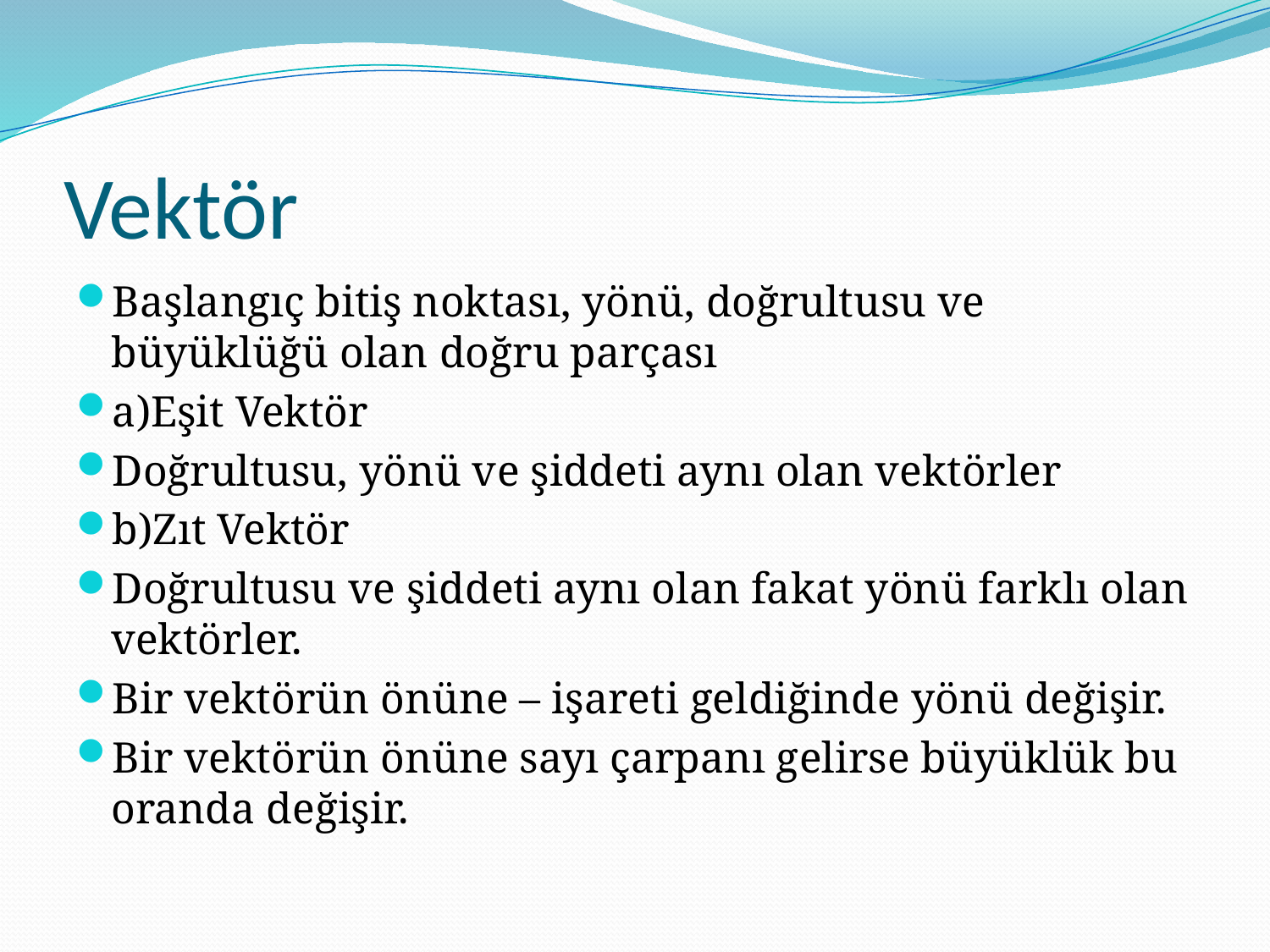

# Vektör
Başlangıç bitiş noktası, yönü, doğrultusu ve büyüklüğü olan doğru parçası
a)Eşit Vektör
Doğrultusu, yönü ve şiddeti aynı olan vektörler
b)Zıt Vektör
Doğrultusu ve şiddeti aynı olan fakat yönü farklı olan vektörler.
Bir vektörün önüne – işareti geldiğinde yönü değişir.
Bir vektörün önüne sayı çarpanı gelirse büyüklük bu oranda değişir.